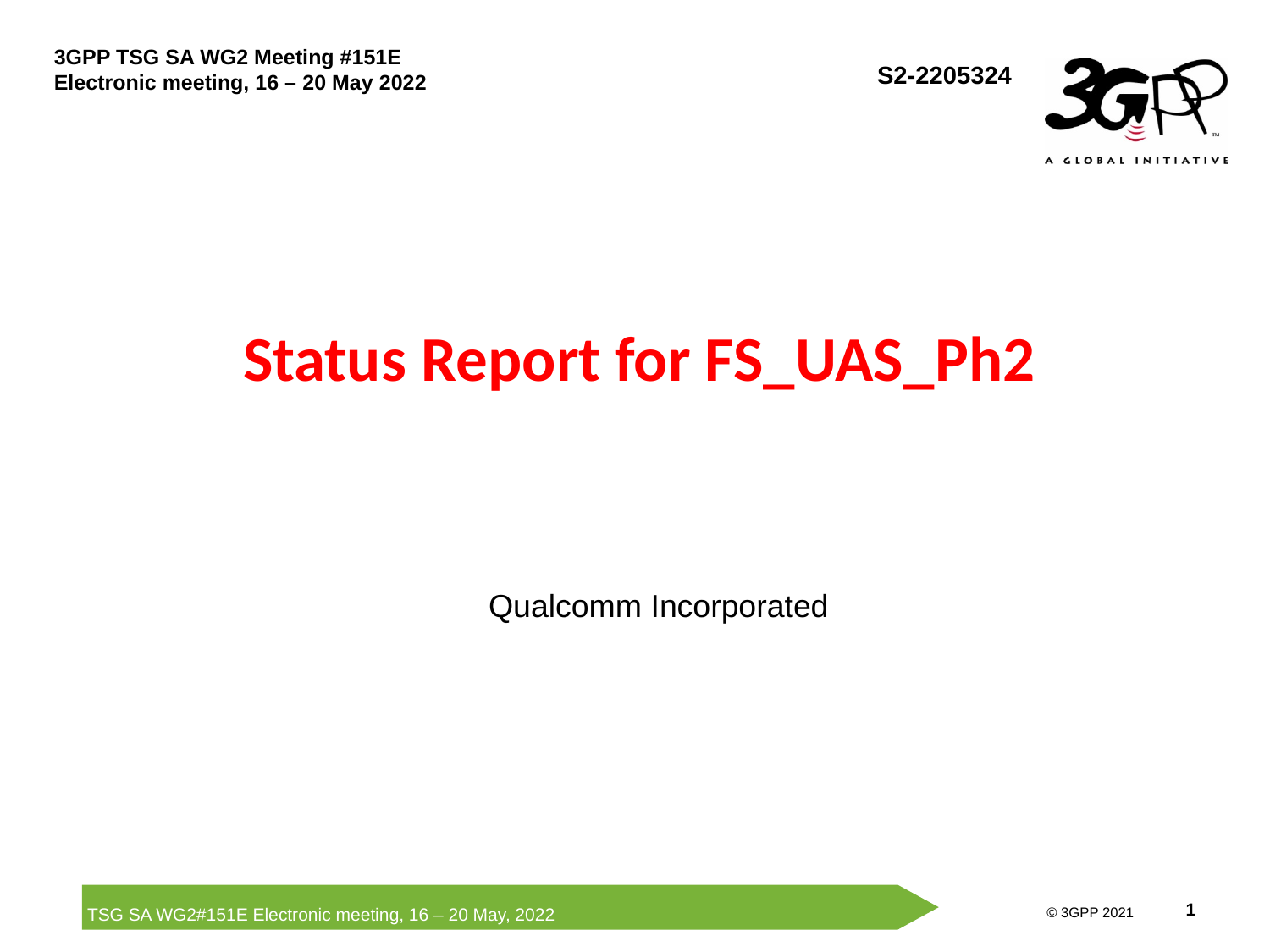

S2-2205324
# Status Report for FS_UAS_Ph2
Qualcomm Incorporated